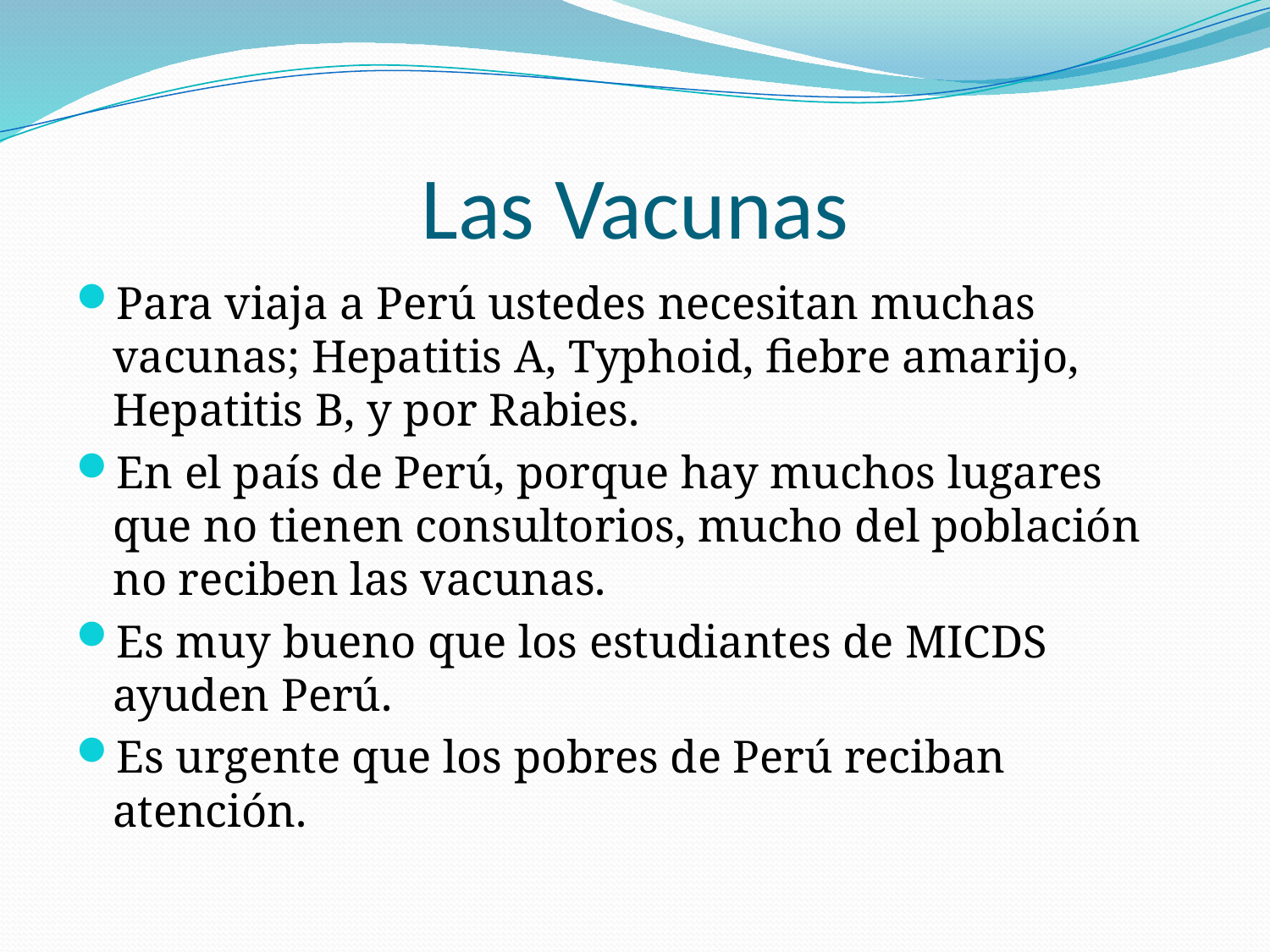

# Las Vacunas
Para viaja a Perú ustedes necesitan muchas vacunas; Hepatitis A, Typhoid, fiebre amarijo, Hepatitis B, y por Rabies.
En el país de Perú, porque hay muchos lugares que no tienen consultorios, mucho del población no reciben las vacunas.
Es muy bueno que los estudiantes de MICDS ayuden Perú.
Es urgente que los pobres de Perú reciban atención.